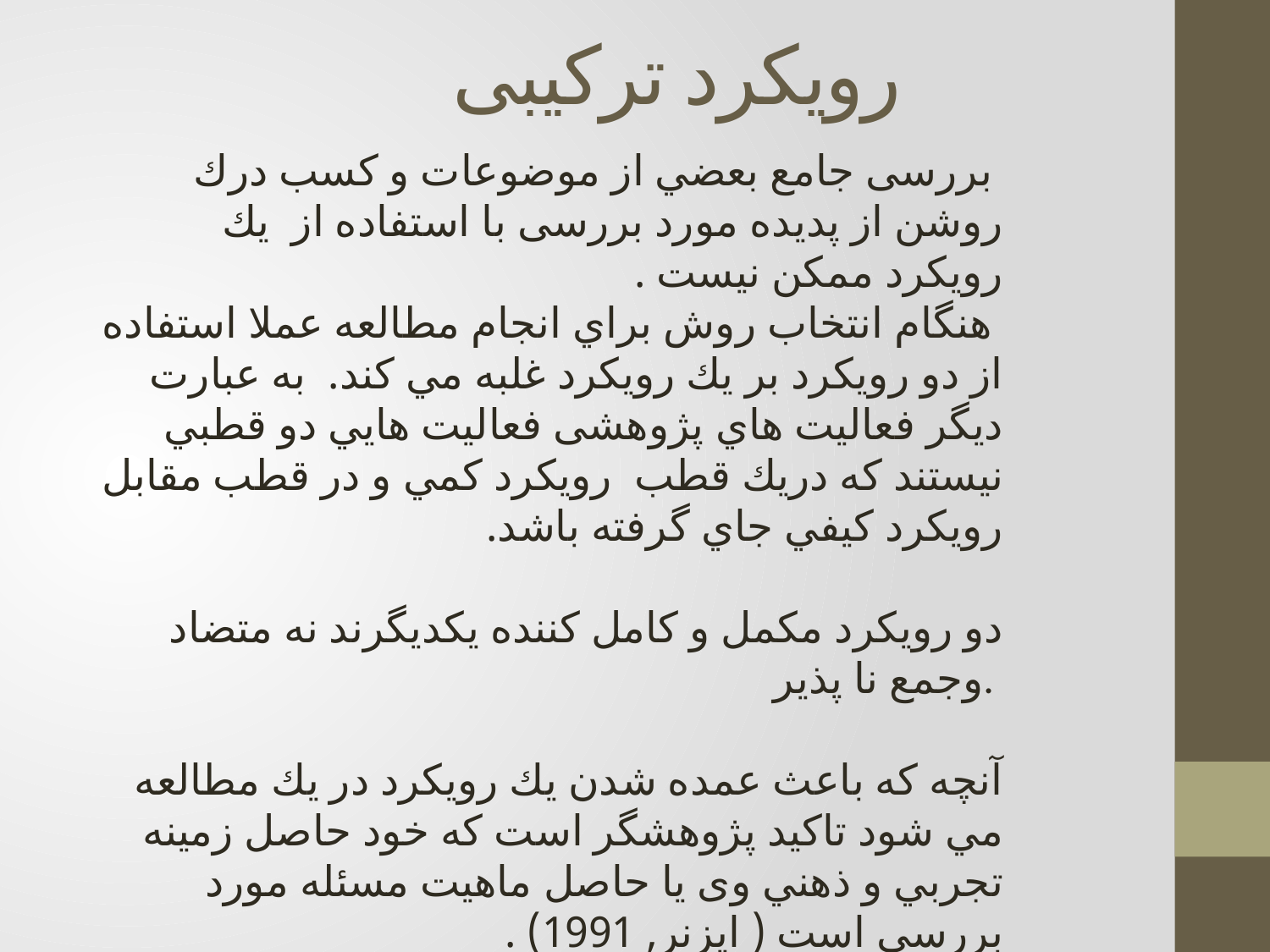

# رویکرد ترکیبی
 بررسی جامع بعضي از موضوعات و كسب درك روشن از پديده مورد بررسی با استفاده از  يك رويكرد ممكن نیست .
 هنگام انتخاب روش براي انجام مطالعه عملا استفاده از دو رويكرد بر يك رويكرد غلبه مي كند.  به عبارت ديگر فعاليت هاي پژوهشی فعاليت هايي دو قطبي نيستند كه دريك قطب  رويكرد كمي و در قطب مقابل رويكرد كيفي جاي گرفته باشد.

دو رويكرد مكمل و كامل كننده يكديگرند نه متضاد وجمع نا پذير.

آنچه كه باعث عمده شدن يك رويكرد در يك مطالعه مي شود تاكيد پژوهشگر است كه خود حاصل زمينه تجربي و ذهني وی يا حاصل ماهيت مسئله مورد بررسي است ( ايزنر, 1991) .
.